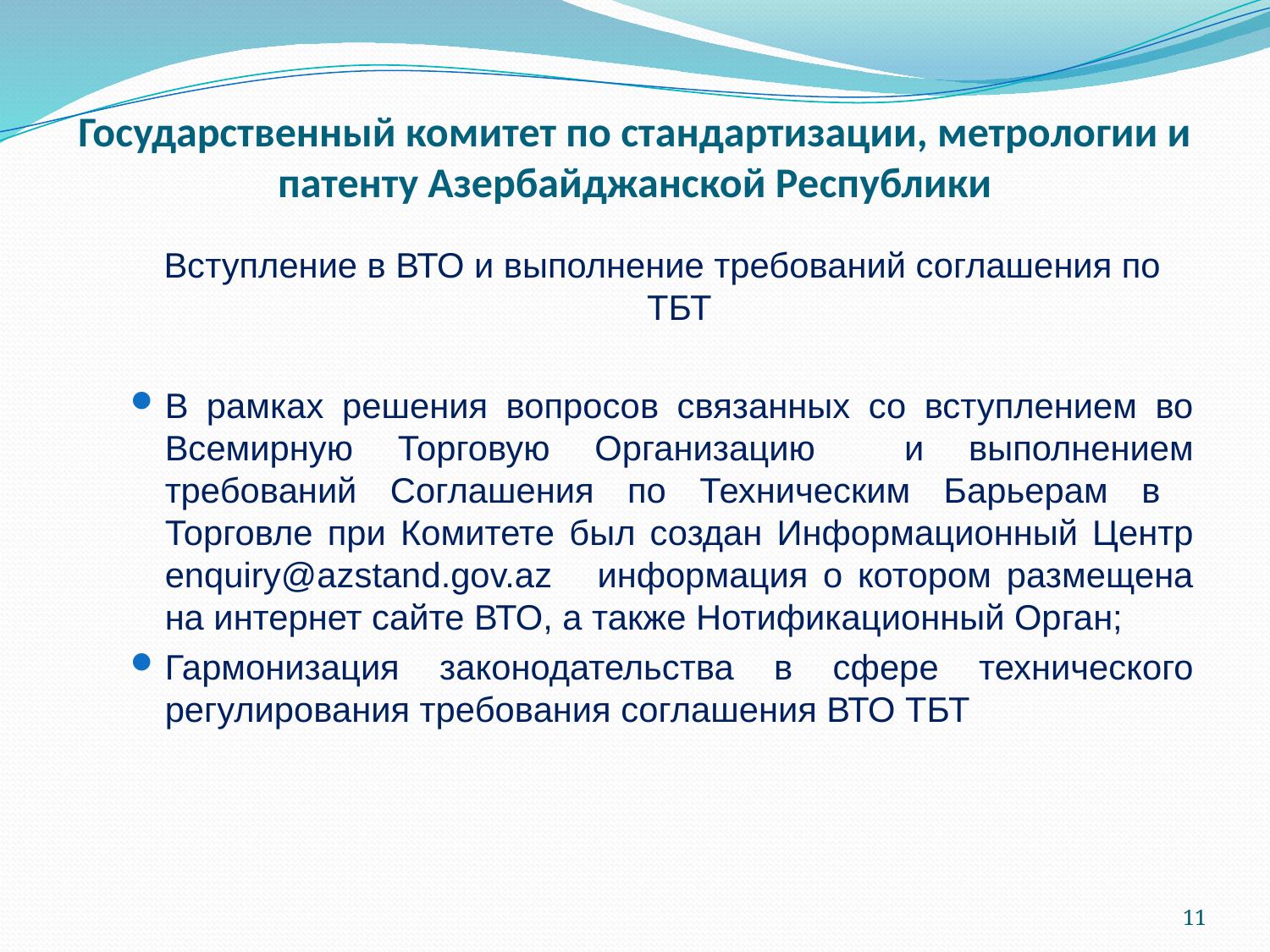

# Государственный комитет по стандартизации, метрологии и патенту Азербайджанской Республики
Вступление в ВТО и выполнение требований соглашения по ТБТ

В рамках решения вопросов связанных со вступлением во Всемирную Торговую Организацию  и выполнением требований Соглашения по Техническим Барьерам в  Торговле при Комитете был создан Информационный Центр enquiry@azstand.gov.az   информация о котором размещена на интернет сайте ВТО, а также Нотификационный Орган;
Гармонизация законодательства в сфере технического регулирования требования соглашения ВТО ТБТ

11